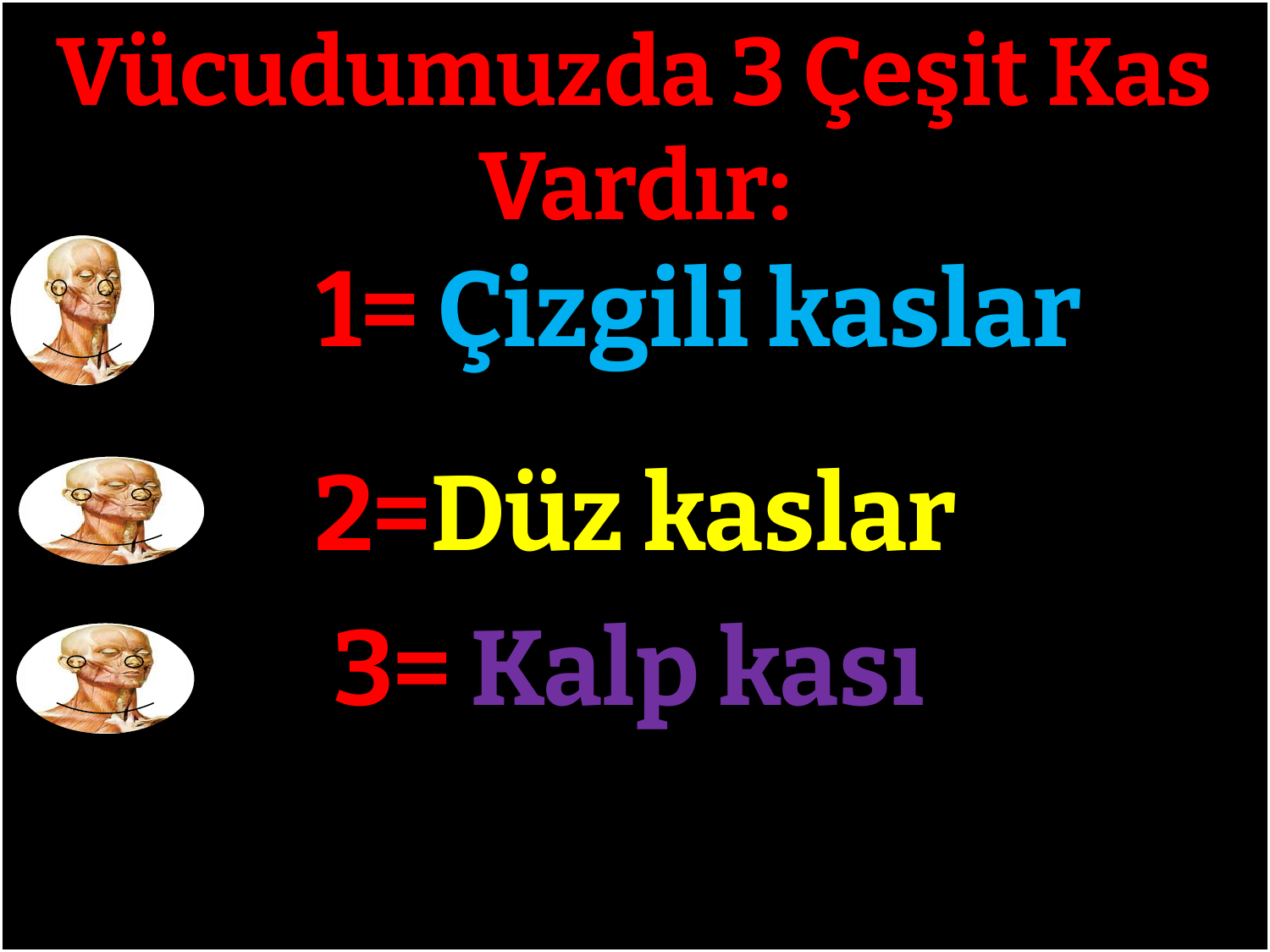

Vücudumuzda 3 Çeşit Kas Vardır:

1= Çizgili kaslar
#
2=Düz kaslar

3= Kalp kası